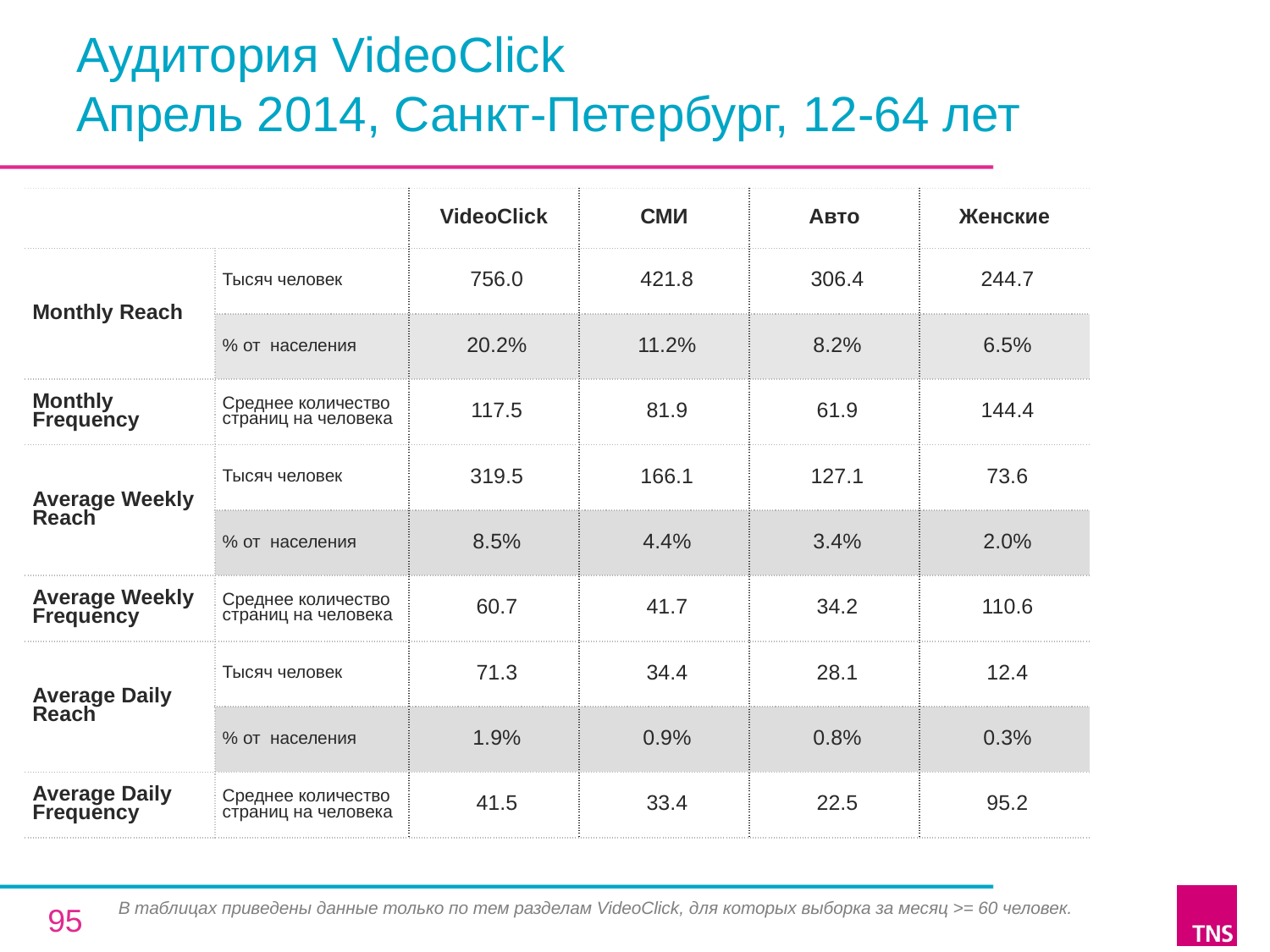

# Аудитория VideoClick Апрель 2014, Санкт-Петербург, 12-64 лет
|  |  | VideoClick | СМИ | Авто | Женские |
| --- | --- | --- | --- | --- | --- |
| Monthly Reach | Тысяч человек | 756.0 | 421.8 | 306.4 | 244.7 |
|  | % от населения | 20.2% | 11.2% | 8.2% | 6.5% |
| Monthly Frequency | Среднее количество страниц на человека | 117.5 | 81.9 | 61.9 | 144.4 |
| Average Weekly Reach | Тысяч человек | 319.5 | 166.1 | 127.1 | 73.6 |
|  | % от населения | 8.5% | 4.4% | 3.4% | 2.0% |
| Average Weekly Frequency | Среднее количество страниц на человека | 60.7 | 41.7 | 34.2 | 110.6 |
| Average Daily Reach | Тысяч человек | 71.3 | 34.4 | 28.1 | 12.4 |
|  | % от населения | 1.9% | 0.9% | 0.8% | 0.3% |
| Average Daily Frequency | Среднее количество страниц на человека | 41.5 | 33.4 | 22.5 | 95.2 |
В таблицах приведены данные только по тем разделам VideoClick, для которых выборка за месяц >= 60 человек.
95